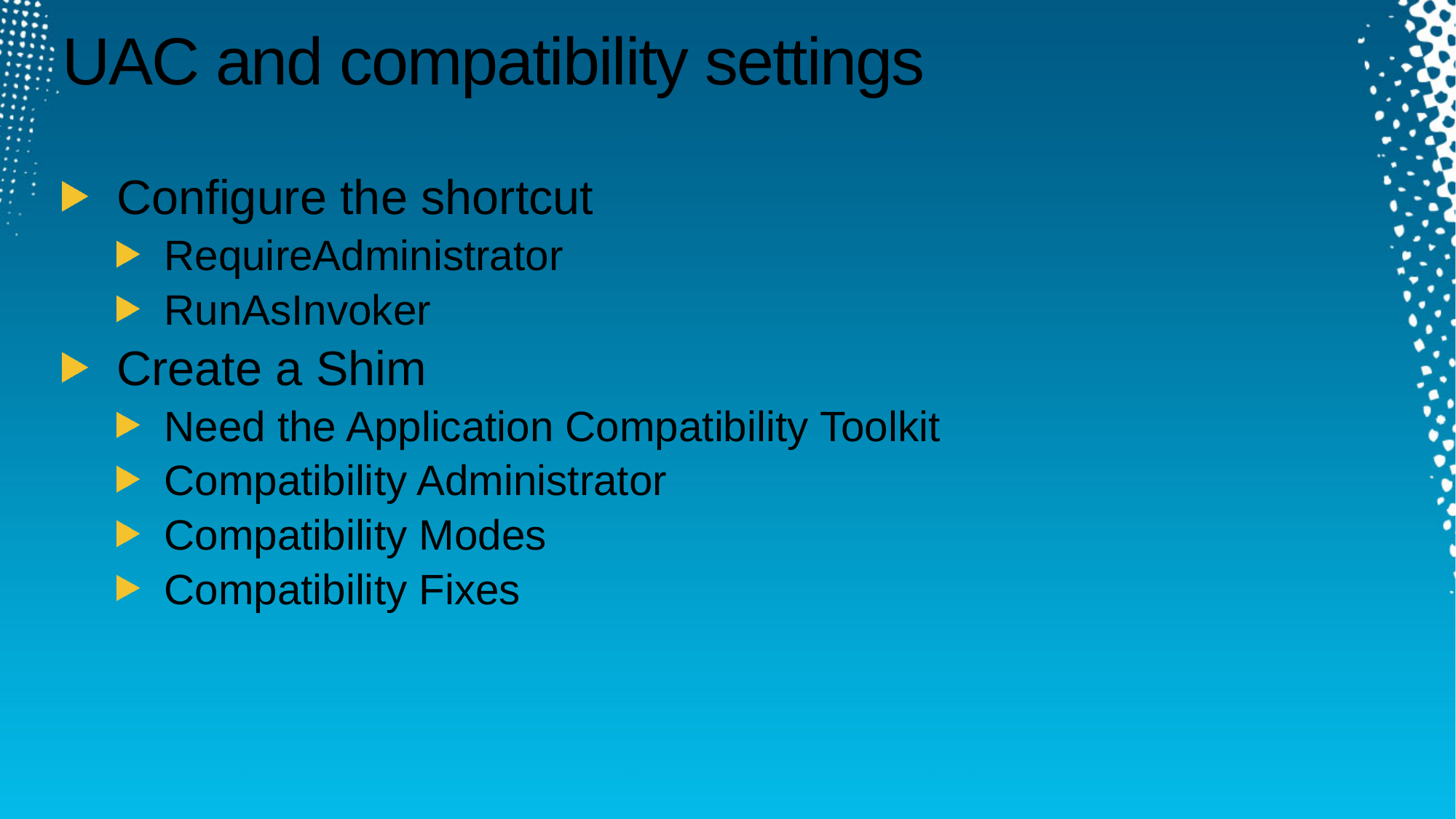

# UAC and compatibility settings
Configure the shortcut
RequireAdministrator
RunAsInvoker
Create a Shim
Need the Application Compatibility Toolkit
Compatibility Administrator
Compatibility Modes
Compatibility Fixes